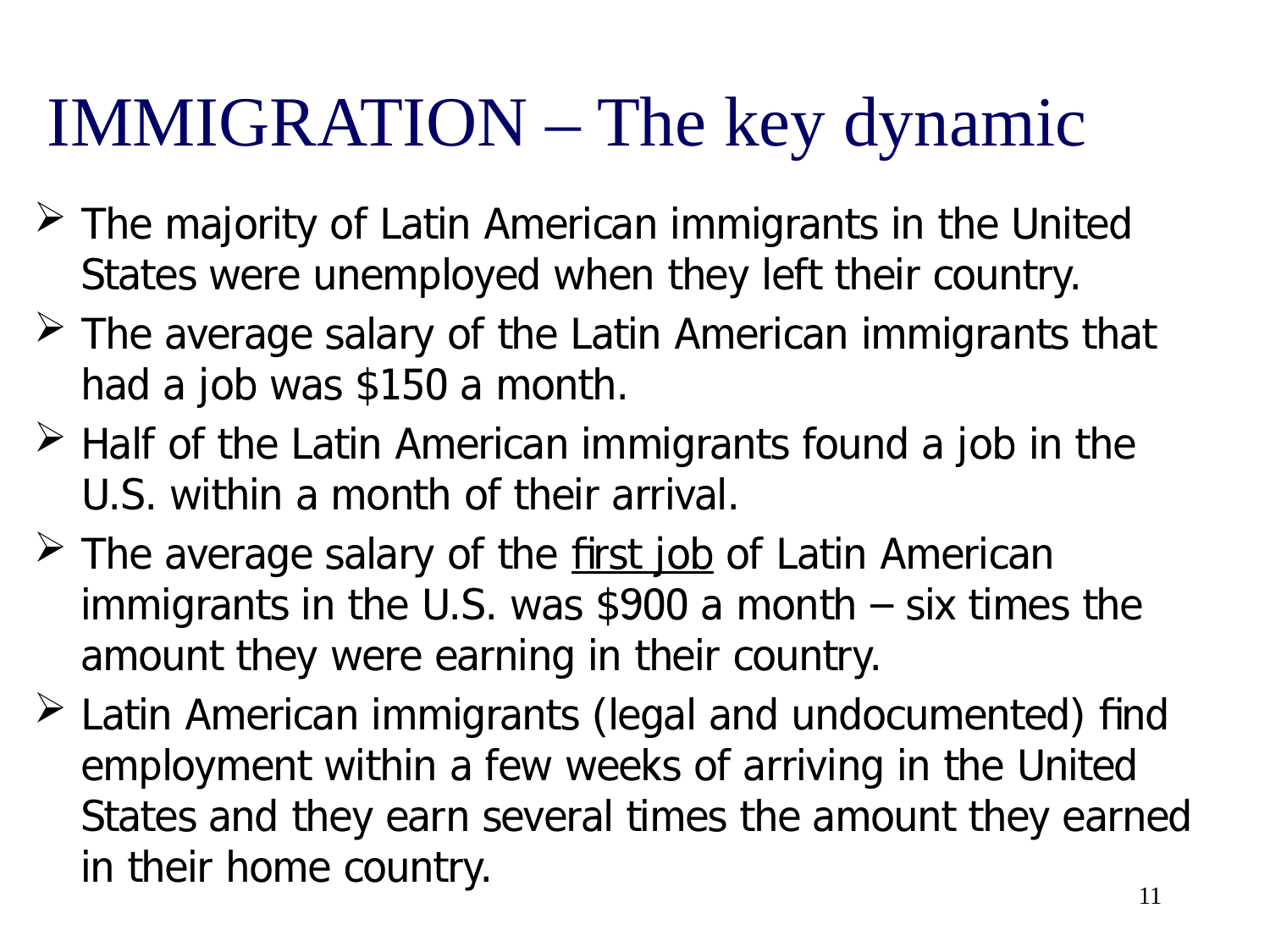

# IMMIGRATION – The key dynamic
The majority of Latin American immigrants in the United States were unemployed when they left their country.
The average salary of the Latin American immigrants that had a job was $150 a month.
Half of the Latin American immigrants found a job in the U.S. within a month of their arrival.
The average salary of the first job of Latin American immigrants in the U.S. was $900 a month – six times the amount they were earning in their country.
Latin American immigrants (legal and undocumented) find employment within a few weeks of arriving in the United States and they earn several times the amount they earned in their home country.
11